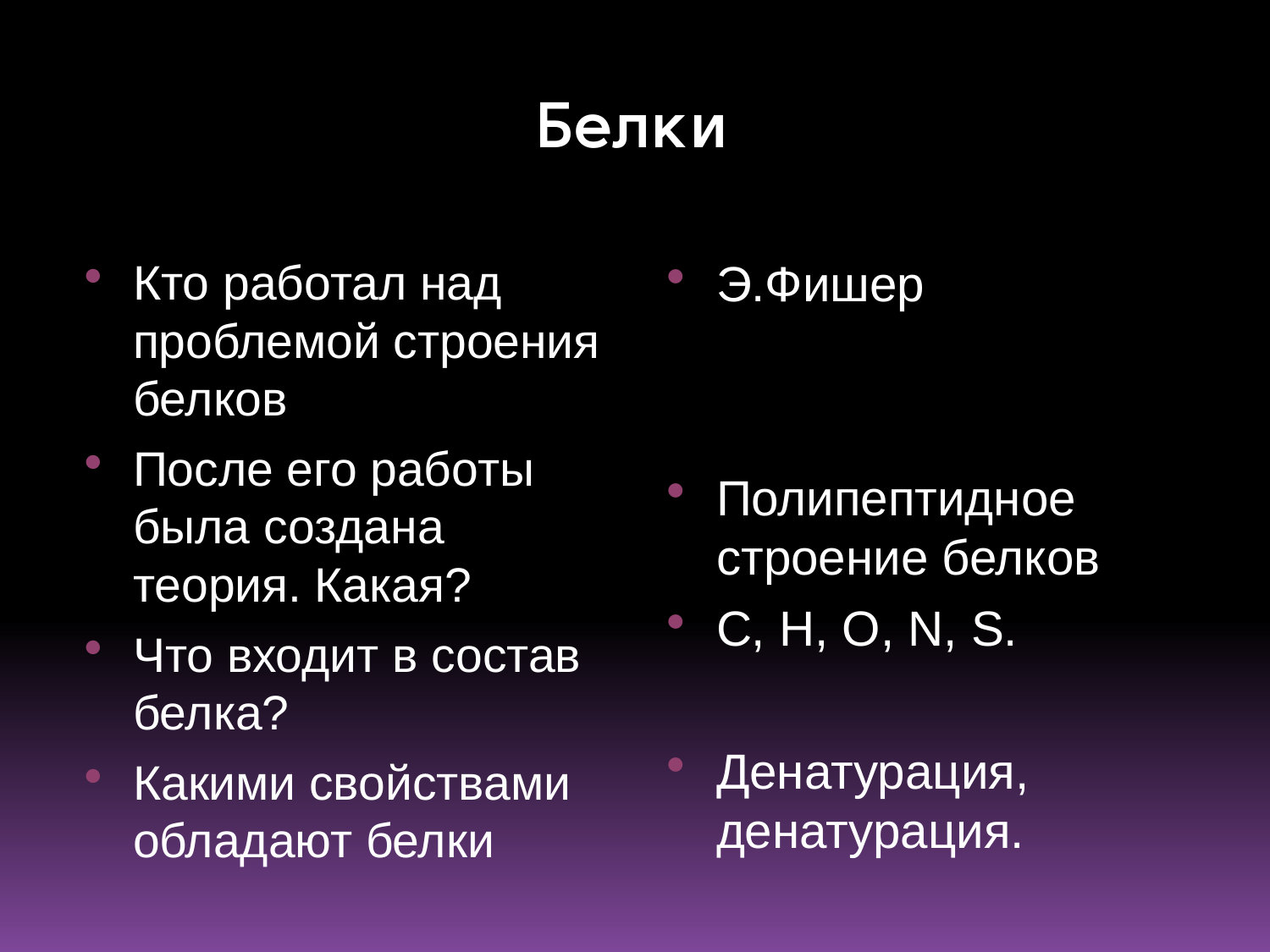

# Белки
Кто работал над проблемой строения белков
После его работы была создана теория. Какая?
Что входит в состав белка?
Какими свойствами обладают белки
Э.Фишер

Полипептидное  строение белков
C, H, O, N, S.

Денатурация, денатурация.